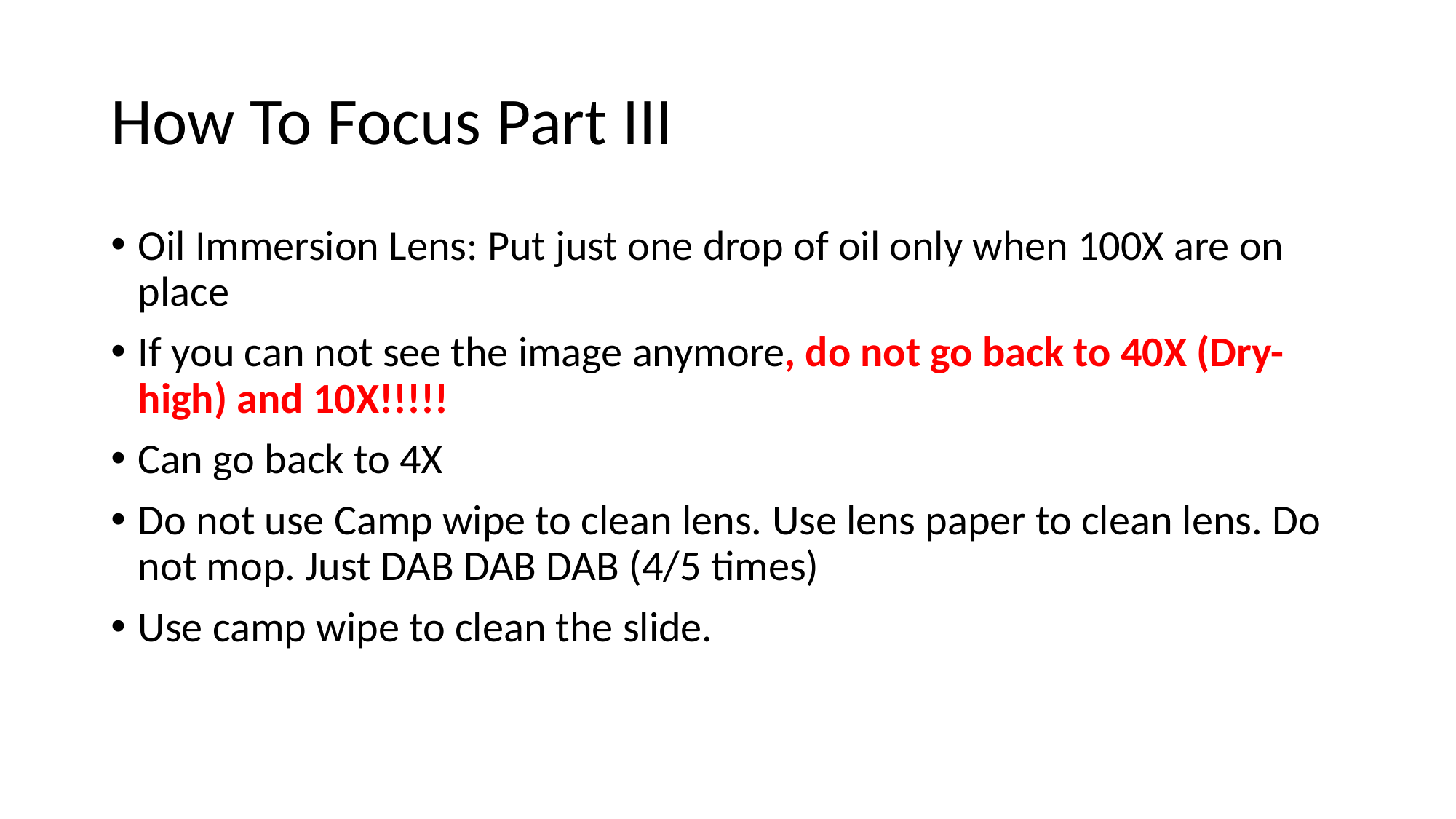

# How To Focus Part III
Oil Immersion Lens: Put just one drop of oil only when 100X are on place
If you can not see the image anymore, do not go back to 40X (Dry-high) and 10X!!!!!
Can go back to 4X
Do not use Camp wipe to clean lens. Use lens paper to clean lens. Do not mop. Just DAB DAB DAB (4/5 times)
Use camp wipe to clean the slide.